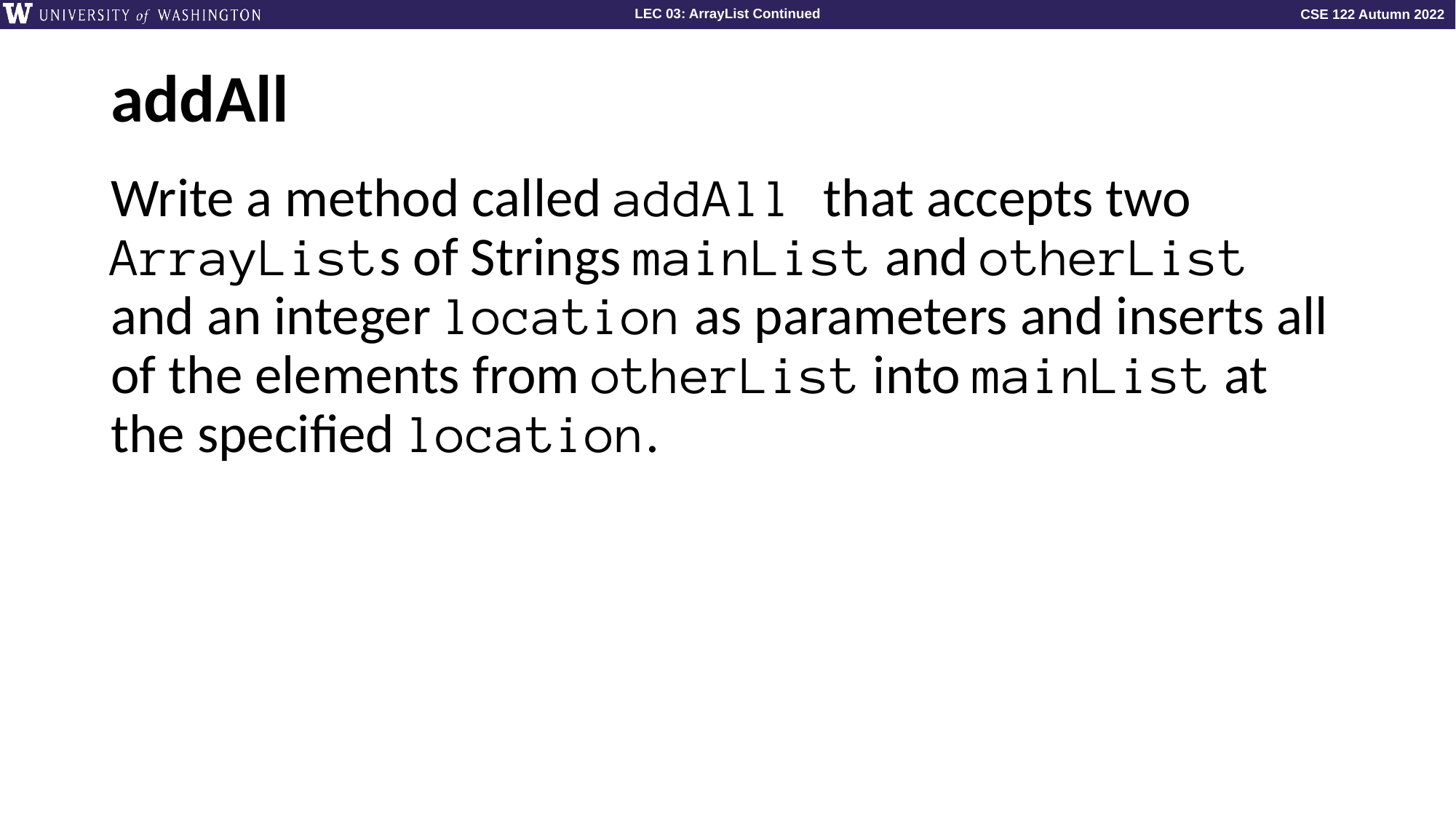

# addAll
Write a method called addAll that accepts two ArrayLists of Strings mainList and otherList and an integer location as parameters and inserts all of the elements from otherList into mainList at the specified location.